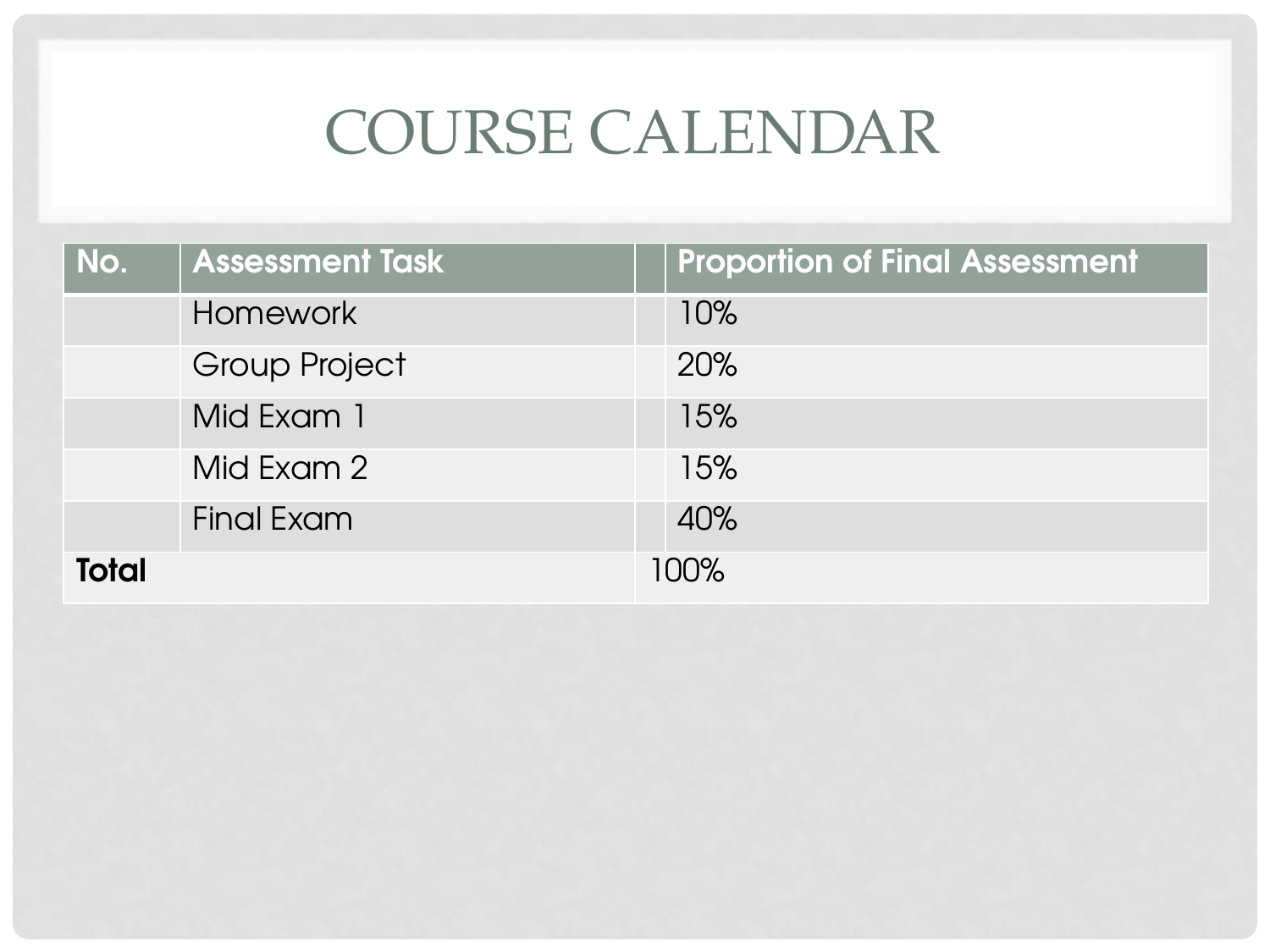

# Course Calendar
| No. | Assessment Task |  | Proportion of Final Assessment |
| --- | --- | --- | --- |
|  | Homework |  | 10% |
|  | Group Project |  | 20% |
|  | Mid Exam 1 |  | 15% |
|  | Mid Exam 2 |  | 15% |
|  | Final Exam |  | 40% |
| Total |  | 100% |  |